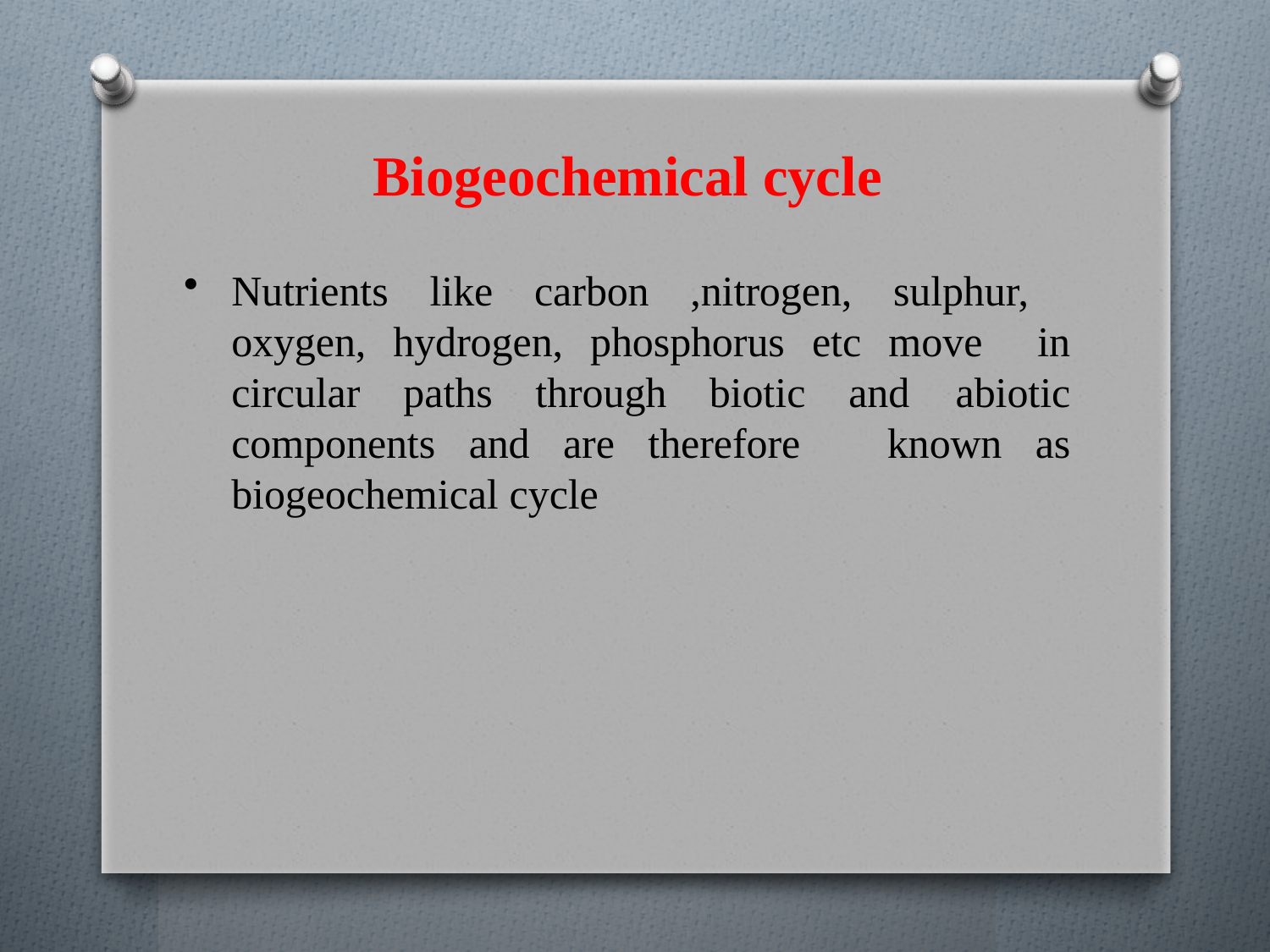

# Biogeochemical cycle
Nutrients like carbon ,nitrogen, sulphur,  oxygen, hydrogen, phosphorus etc move  in circular paths through biotic and  abiotic components and are therefore  known as biogeochemical cycle